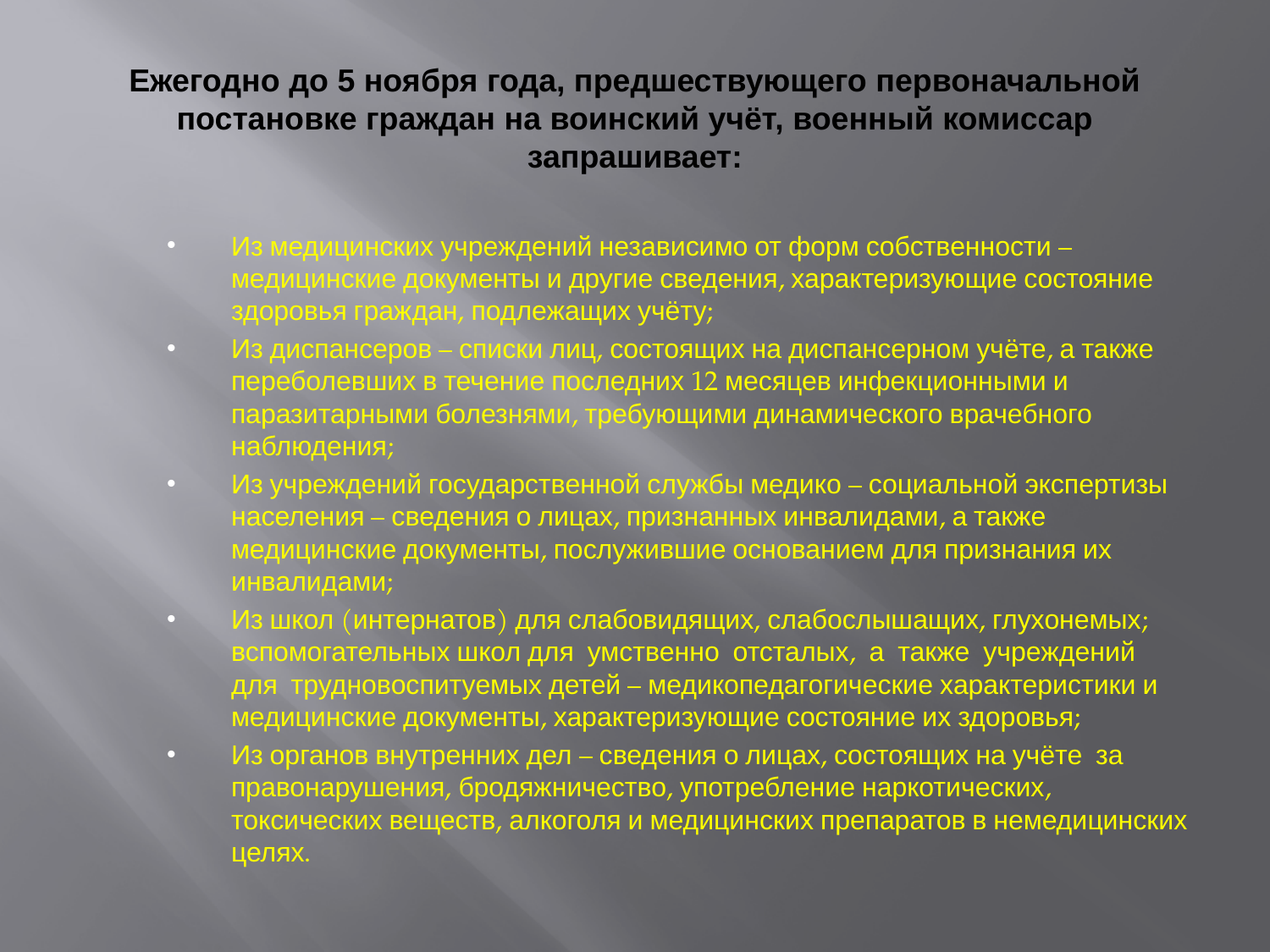

# Ежегодно до 5 ноября года, предшествующего первоначальной постановке граждан на воинский учёт, военный комиссар запрашивает:
Из медицинских учреждений независимо от форм собственности – медицинские документы и другие сведения, характеризующие состояние здоровья граждан, подлежащих учёту;
Из диспансеров – списки лиц, состоящих на диспансерном учёте, а также переболевших в течение последних 12 месяцев инфекционными и паразитарными болезнями, требующими динамического врачебного наблюдения;
Из учреждений государственной службы медико – социальной экспертизы населения – сведения о лицах, признанных инвалидами, а также медицинские документы, послужившие основанием для признания их инвалидами;
Из школ (интернатов) для слабовидящих, слабослышащих, глухонемых; вспомогательных школ для  умственно  отсталых,  а  также  учреждений  для  трудновоспитуемых детей – медикопедагогические характеристики и медицинские документы, характеризующие состояние их здоровья;
Из органов внутренних дел – сведения о лицах, состоящих на учёте  за правонарушения, бродяжничество, употребление наркотических, токсических веществ, алкоголя и медицинских препаратов в немедицинских целях.